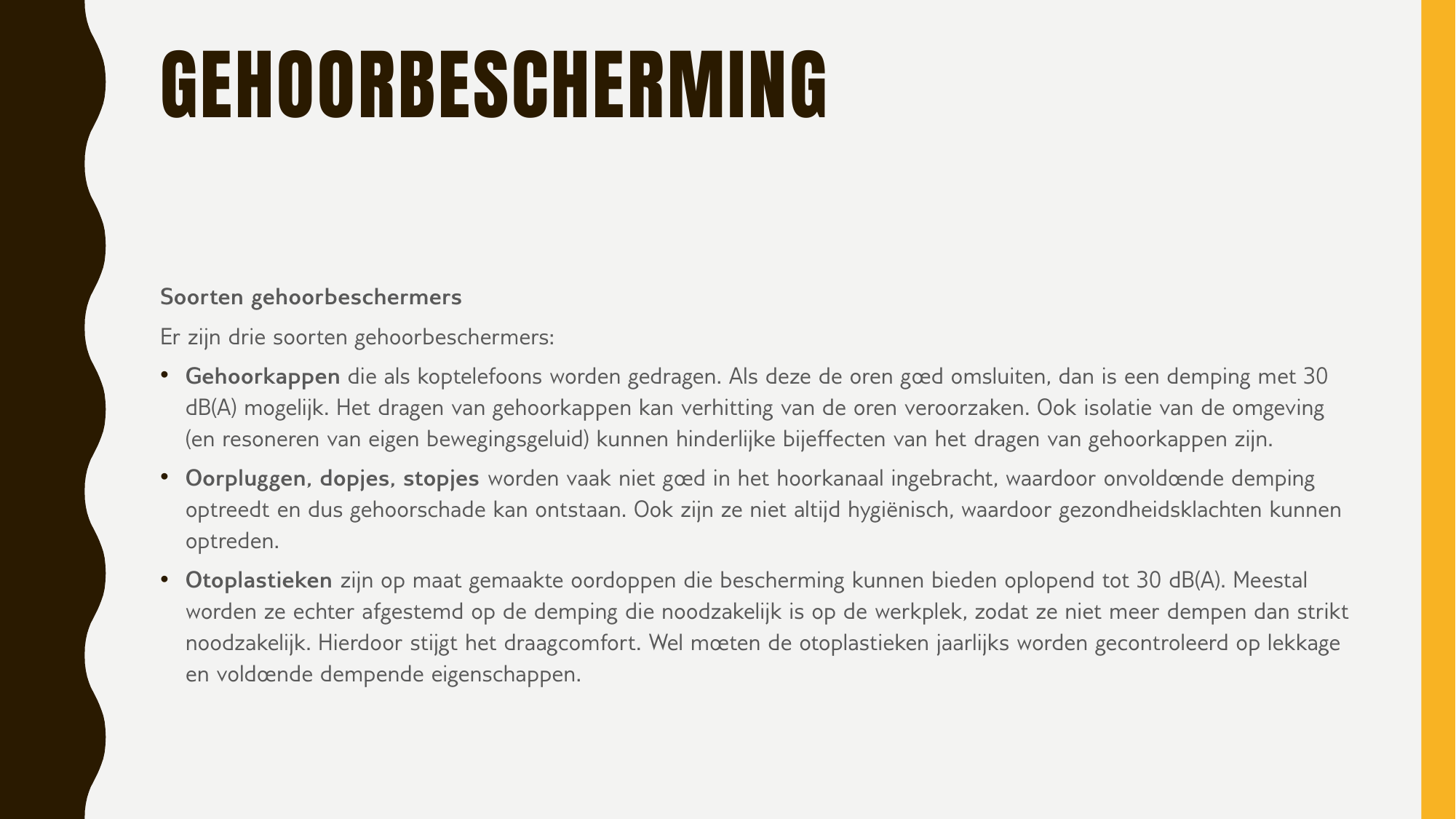

# gehoorbescherming
Soorten gehoorbeschermers
Er zijn drie soorten gehoorbeschermers:
Gehoorkappen die als koptelefoons worden gedragen. Als deze de oren goed omsluiten, dan is een demping met 30 dB(A) mogelijk. Het dragen van gehoorkappen kan verhitting van de oren veroorzaken. Ook isolatie van de omgeving (en resoneren van eigen bewegingsgeluid) kunnen hinderlijke bijeffecten van het dragen van gehoorkappen zijn.
Oorpluggen, dopjes, stopjes worden vaak niet goed in het hoorkanaal ingebracht, waardoor onvoldoende demping optreedt en dus gehoorschade kan ontstaan. Ook zijn ze niet altijd hygiënisch, waardoor gezondheidsklachten kunnen optreden.
Otoplastieken zijn op maat gemaakte oordoppen die bescherming kunnen bieden oplopend tot 30 dB(A). Meestal worden ze echter afgestemd op de demping die noodzakelijk is op de werkplek, zodat ze niet meer dempen dan strikt noodzakelijk. Hierdoor stijgt het draagcomfort. Wel moeten de otoplastieken jaarlijks worden gecontroleerd op lekkage en voldoende dempende eigenschappen.